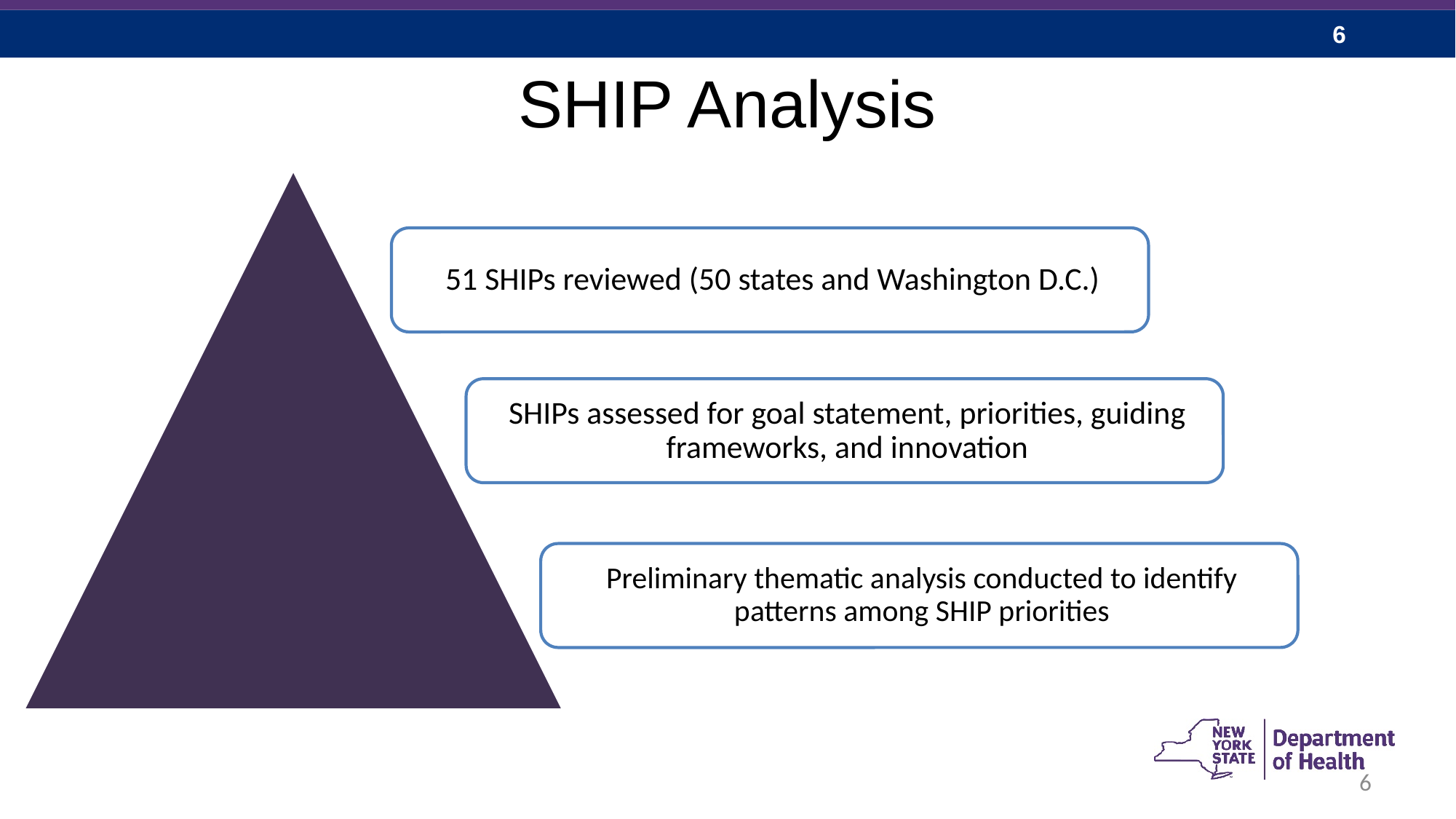

# SHIP Analysis
51 SHIPs reviewed (50 states and Washington D.C.)
SHIPs assessed for goal statement, priorities, guiding frameworks, and innovation
Preliminary thematic analysis conducted to identify patterns among SHIP priorities
6